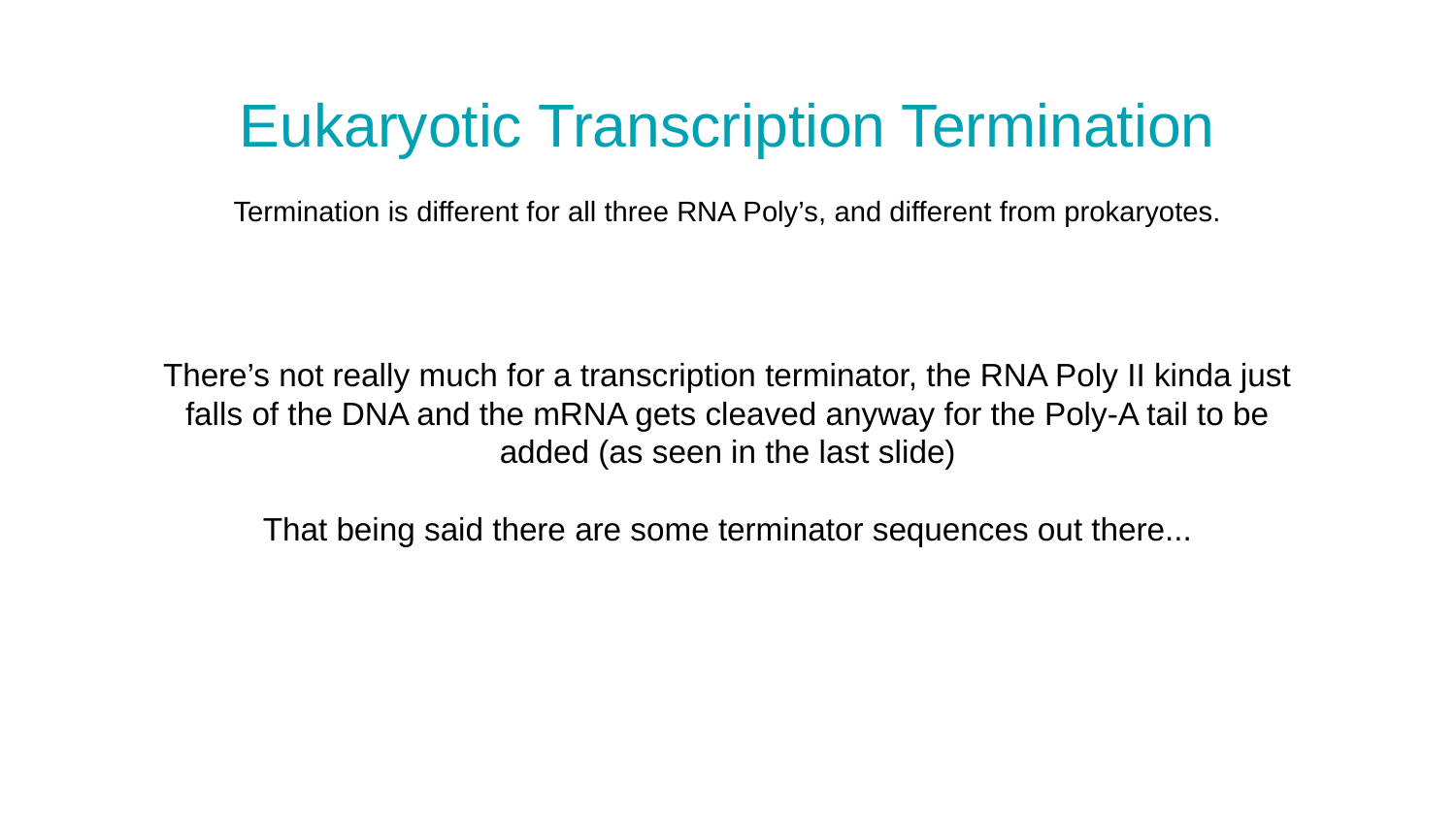

Eukaryotic Transcription Termination
Termination is different for all three RNA Poly’s, and different from prokaryotes.
There’s not really much for a transcription terminator, the RNA Poly II kinda just falls of the DNA and the mRNA gets cleaved anyway for the Poly-A tail to be added (as seen in the last slide)

That being said there are some terminator sequences out there...